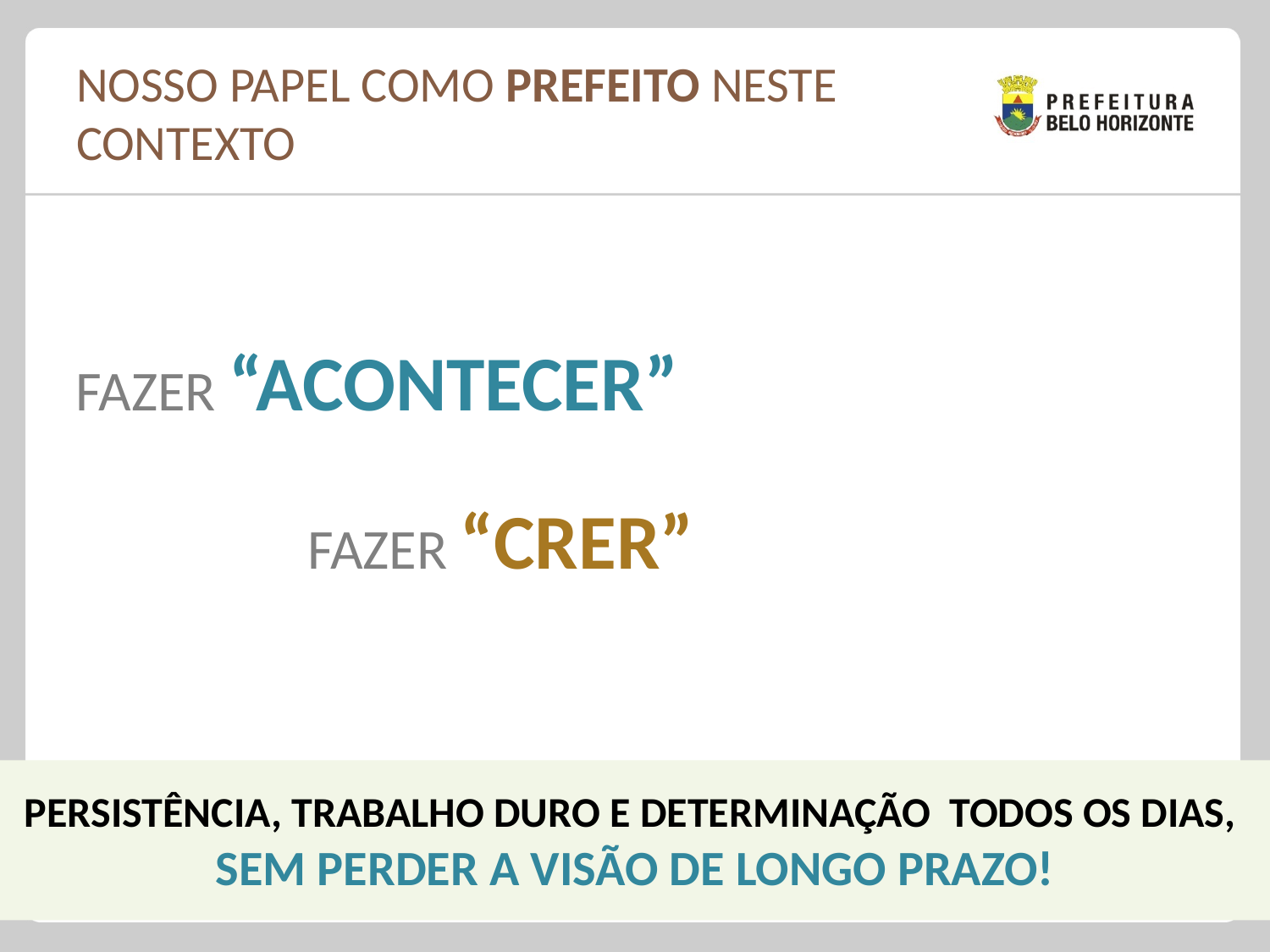

# Nosso papel como Prefeito neste contexto
FAZER “ACONTECER”
FAZER “CRER”
PERSISTÊNCIA, TRABALHO DURO E DETERMINAÇÃO  TODOS OS DIAS,
SEM PERDER A VISÃO DE LONGO PRAZO!
13